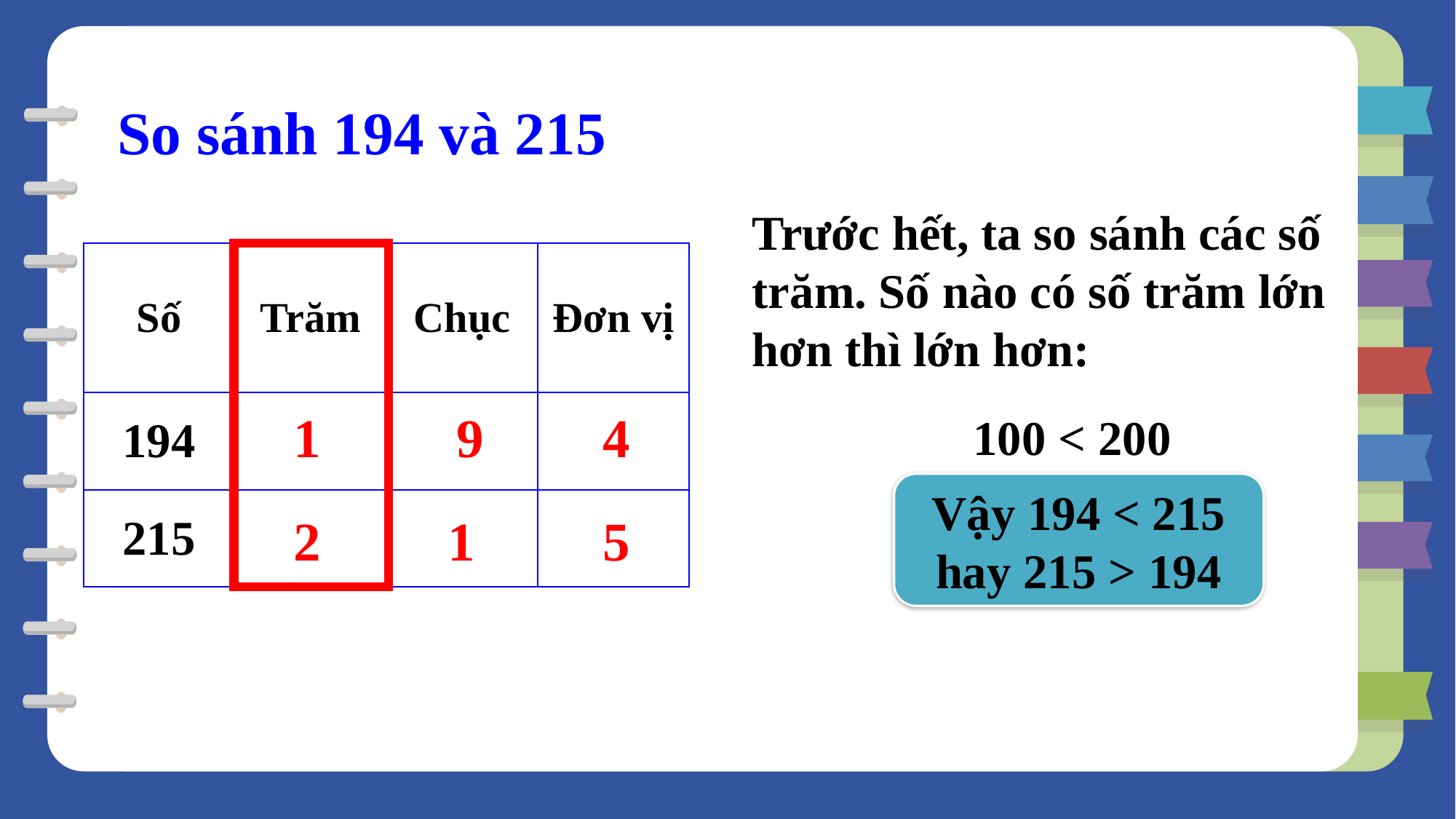

So sánh 194 và 215
Trước hết, ta so sánh các số trăm. Số nào có số trăm lớn hơn thì lớn hơn:

| Số | Trăm | Chục | Đơn vị |
| --- | --- | --- | --- |
| 194 |  |  |  |
| 215 |  |  |  |
1
9
4
100 < 200
Vậy 194 < 215 hay 215 > 194
2
1
5